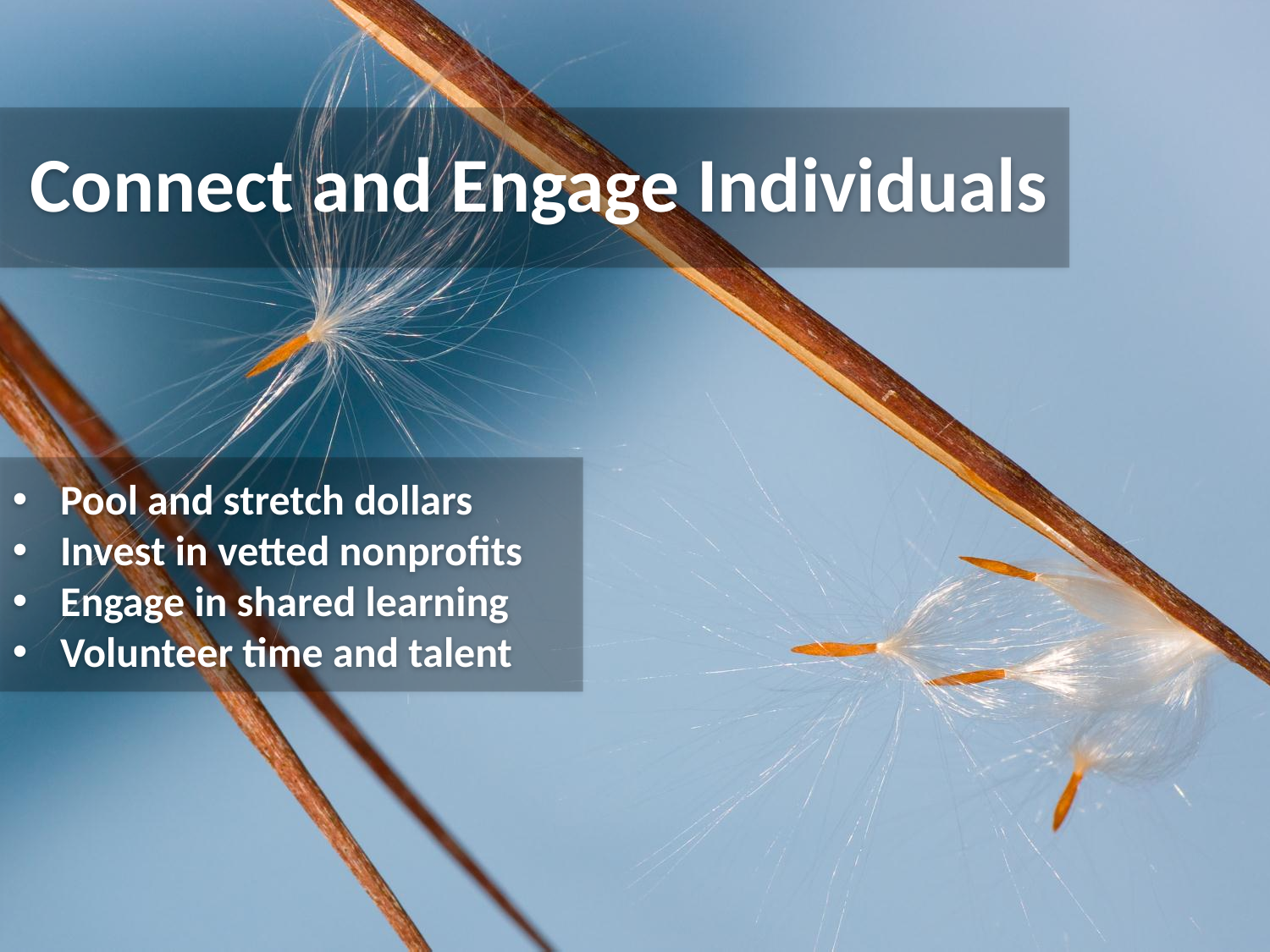

Connect and Engage Individuals

Pool and stretch dollars
Invest in vetted nonprofits
Engage in shared learning
Volunteer time and talent